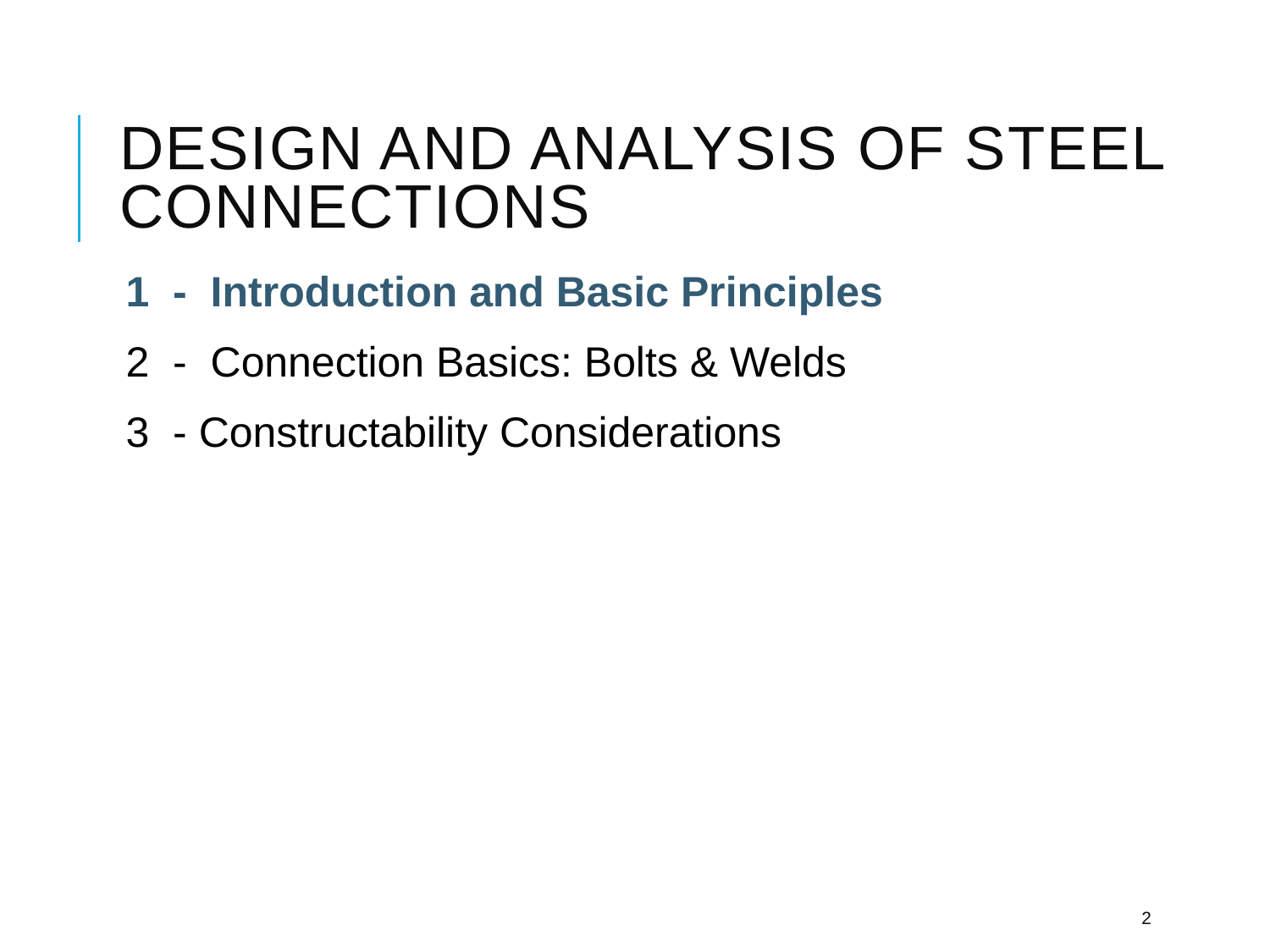

# Design and analysis of steel connections
1  -  Introduction and Basic Principles
2  -  Connection Basics: Bolts & Welds
3  - Constructability Considerations

2